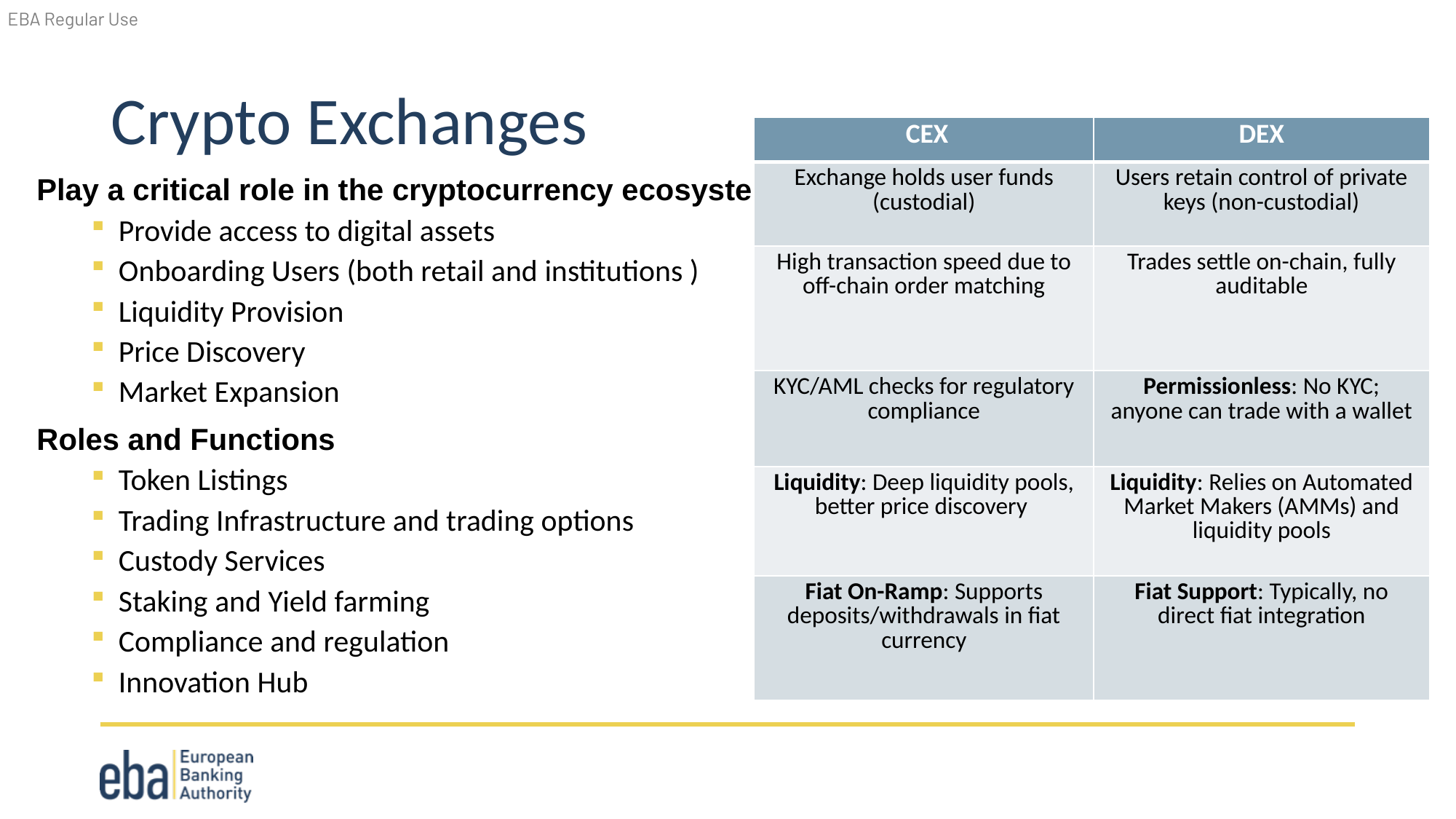

# Crypto Exchanges
| CEX | DEX |
| --- | --- |
| Exchange holds user funds (custodial) | Users retain control of private keys (non-custodial) |
| High transaction speed due to off-chain order matching | Trades settle on-chain, fully auditable |
| KYC/AML checks for regulatory compliance | Permissionless: No KYC; anyone can trade with a wallet |
| Liquidity: Deep liquidity pools, better price discovery | Liquidity: Relies on Automated Market Makers (AMMs) and liquidity pools |
| Fiat On-Ramp: Supports deposits/withdrawals in fiat currency | Fiat Support: Typically, no direct fiat integration |
Play a critical role in the cryptocurrency ecosystem
Provide access to digital assets
Onboarding Users (both retail and institutions )
Liquidity Provision
Price Discovery
Market Expansion
Roles and Functions
Token Listings
Trading Infrastructure and trading options
Custody Services
Staking and Yield farming
Compliance and regulation
Innovation Hub